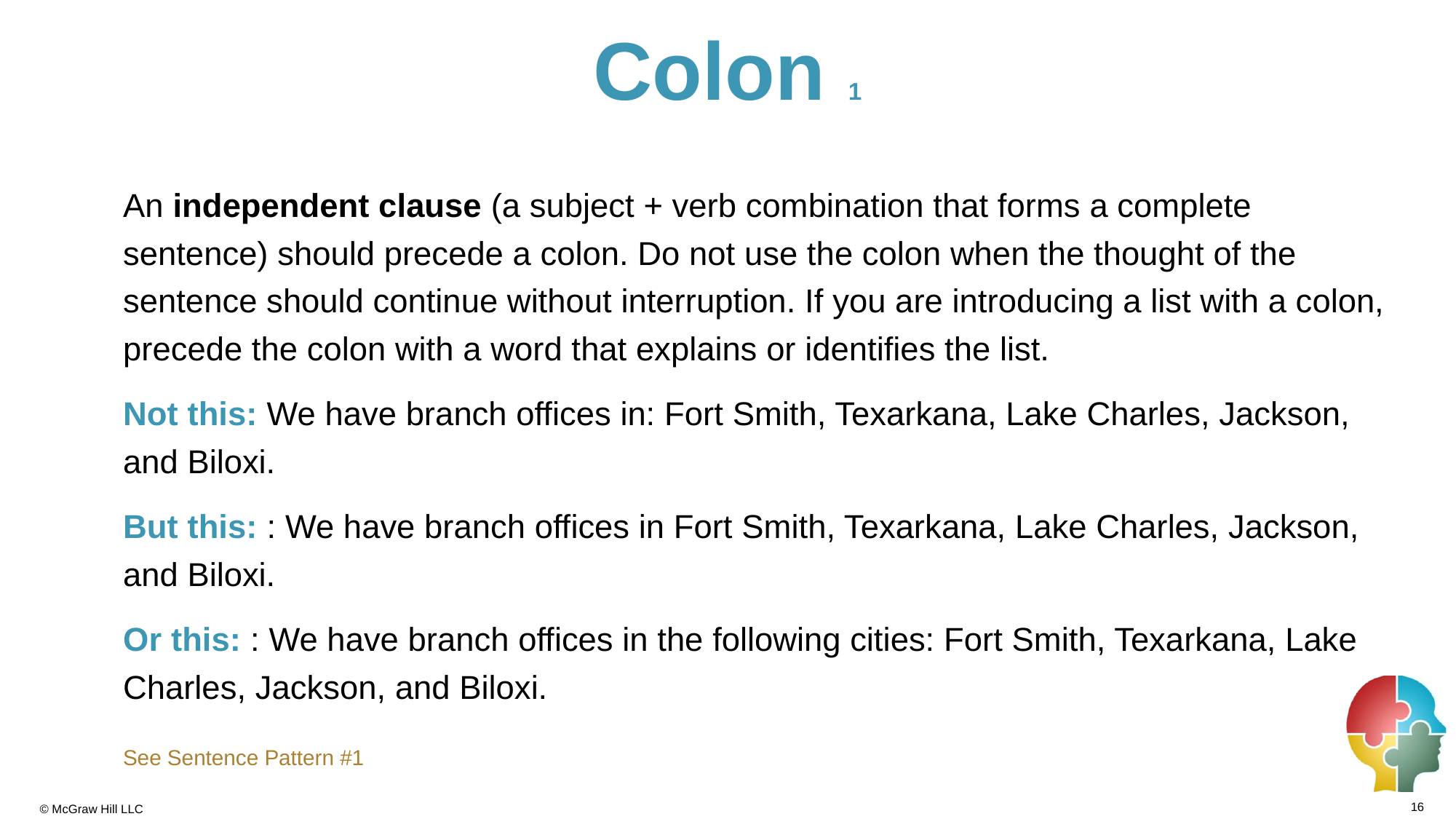

# Colon 1
An independent clause (a subject + verb combination that forms a complete sentence) should precede a colon. Do not use the colon when the thought of the sentence should continue without interruption. If you are introducing a list with a colon, precede the colon with a word that explains or identifies the list.
Not this: We have branch offices in: Fort Smith, Texarkana, Lake Charles, Jackson, and Biloxi.
But this: : We have branch offices in Fort Smith, Texarkana, Lake Charles, Jackson, and Biloxi.
Or this: : We have branch offices in the following cities: Fort Smith, Texarkana, Lake Charles, Jackson, and Biloxi.
See Sentence Pattern #1
16